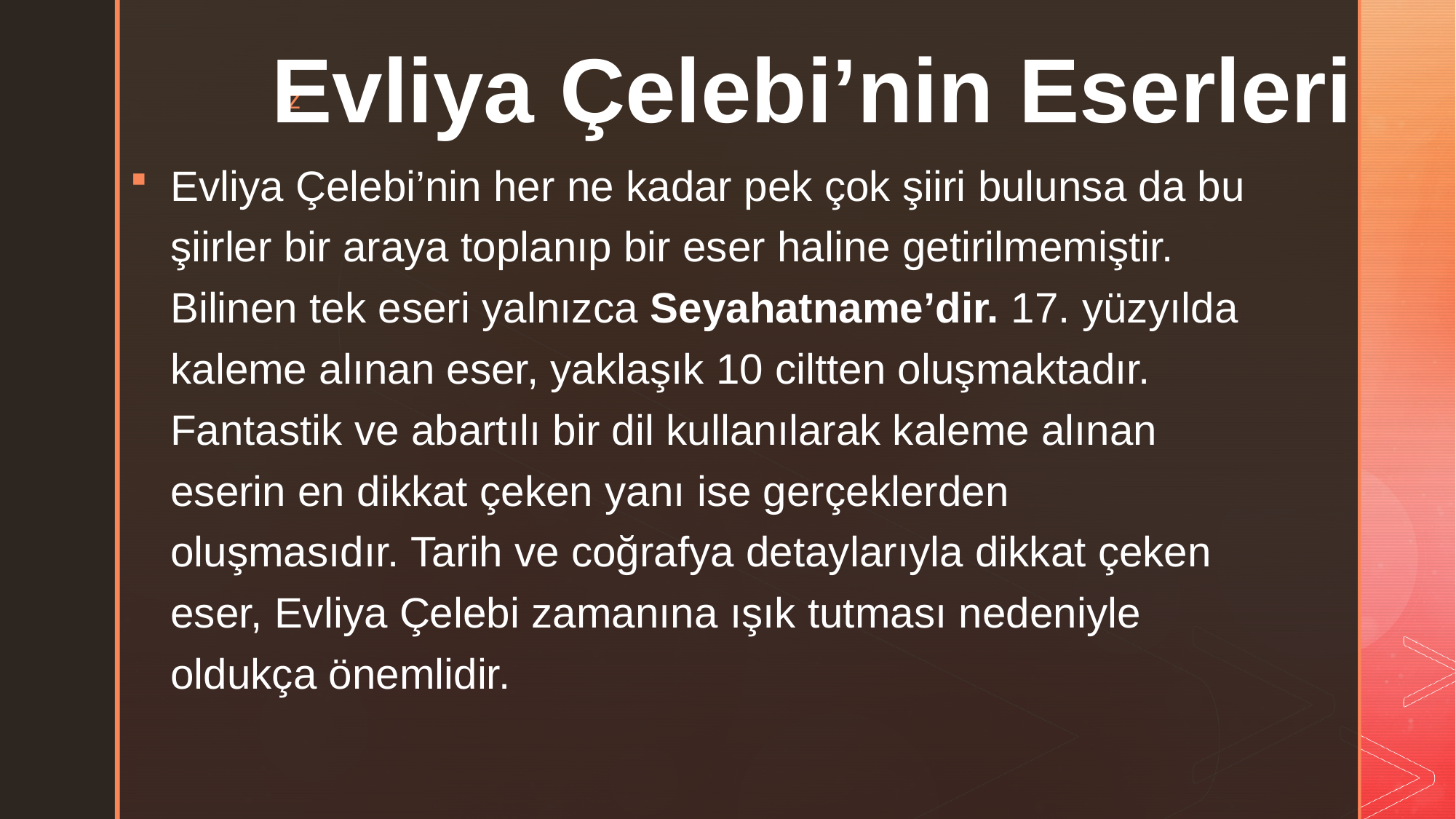

# Evliya Çelebi’nin Eserleri
Evliya Çelebi’nin her ne kadar pek çok şiiri bulunsa da bu şiirler bir araya toplanıp bir eser haline getirilmemiştir. Bilinen tek eseri yalnızca Seyahatname’dir. 17. yüzyılda kaleme alınan eser, yaklaşık 10 ciltten oluşmaktadır. Fantastik ve abartılı bir dil kullanılarak kaleme alınan eserin en dikkat çeken yanı ise gerçeklerden oluşmasıdır. Tarih ve coğrafya detaylarıyla dikkat çeken eser, Evliya Çelebi zamanına ışık tutması nedeniyle oldukça önemlidir.